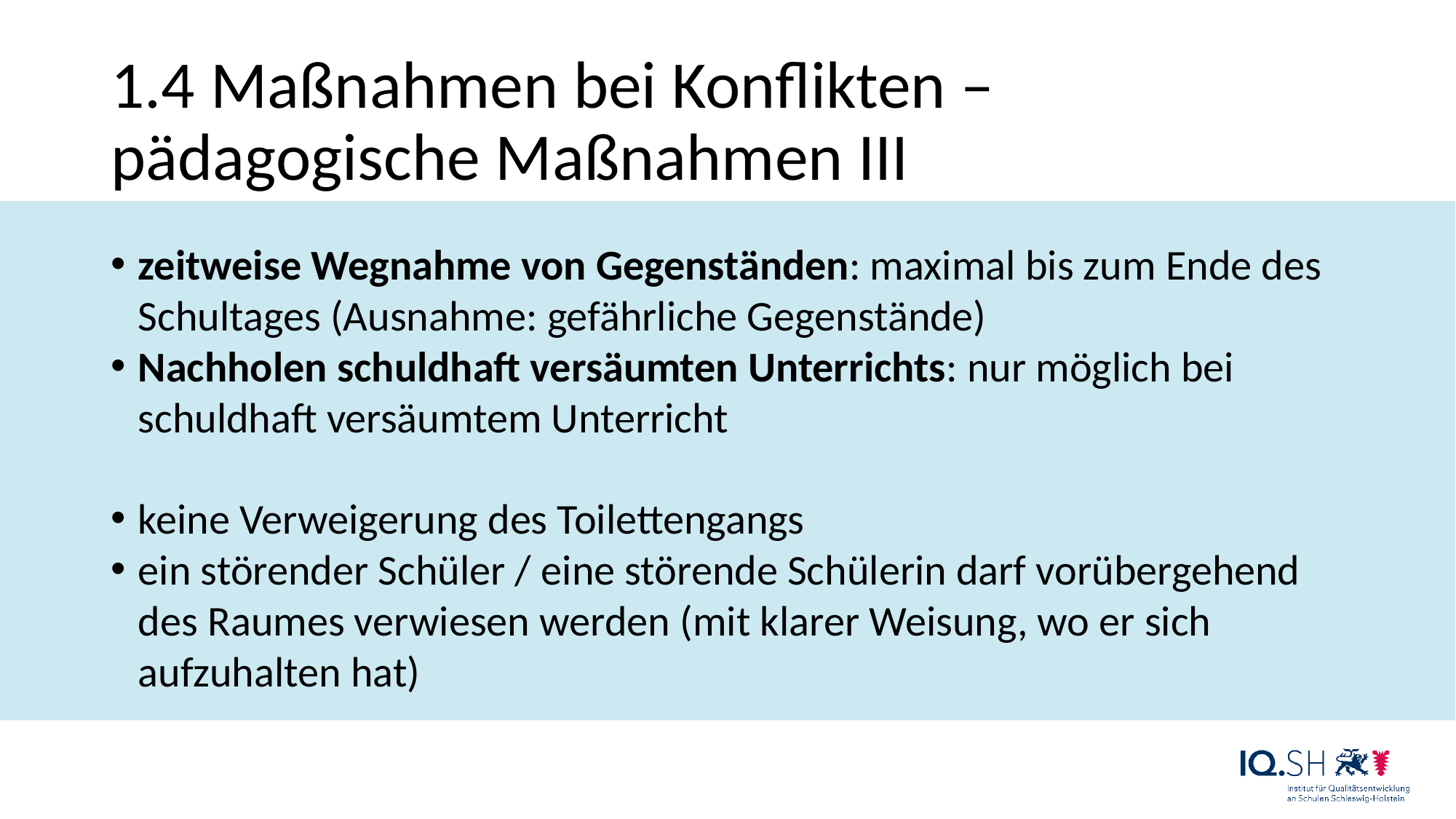

# 1.4 Maßnahmen bei Konflikten – pädagogische Maßnahmen III
zeitweise Wegnahme von Gegenständen: maximal bis zum Ende des Schultages (Ausnahme: gefährliche Gegenstände)
Nachholen schuldhaft versäumten Unterrichts: nur möglich bei schuldhaft versäumtem Unterricht

keine Verweigerung des Toilettengangs
ein störender Schüler / eine störende Schülerin darf vorübergehend des Raumes verwiesen werden (mit klarer Weisung, wo er sich aufzuhalten hat)